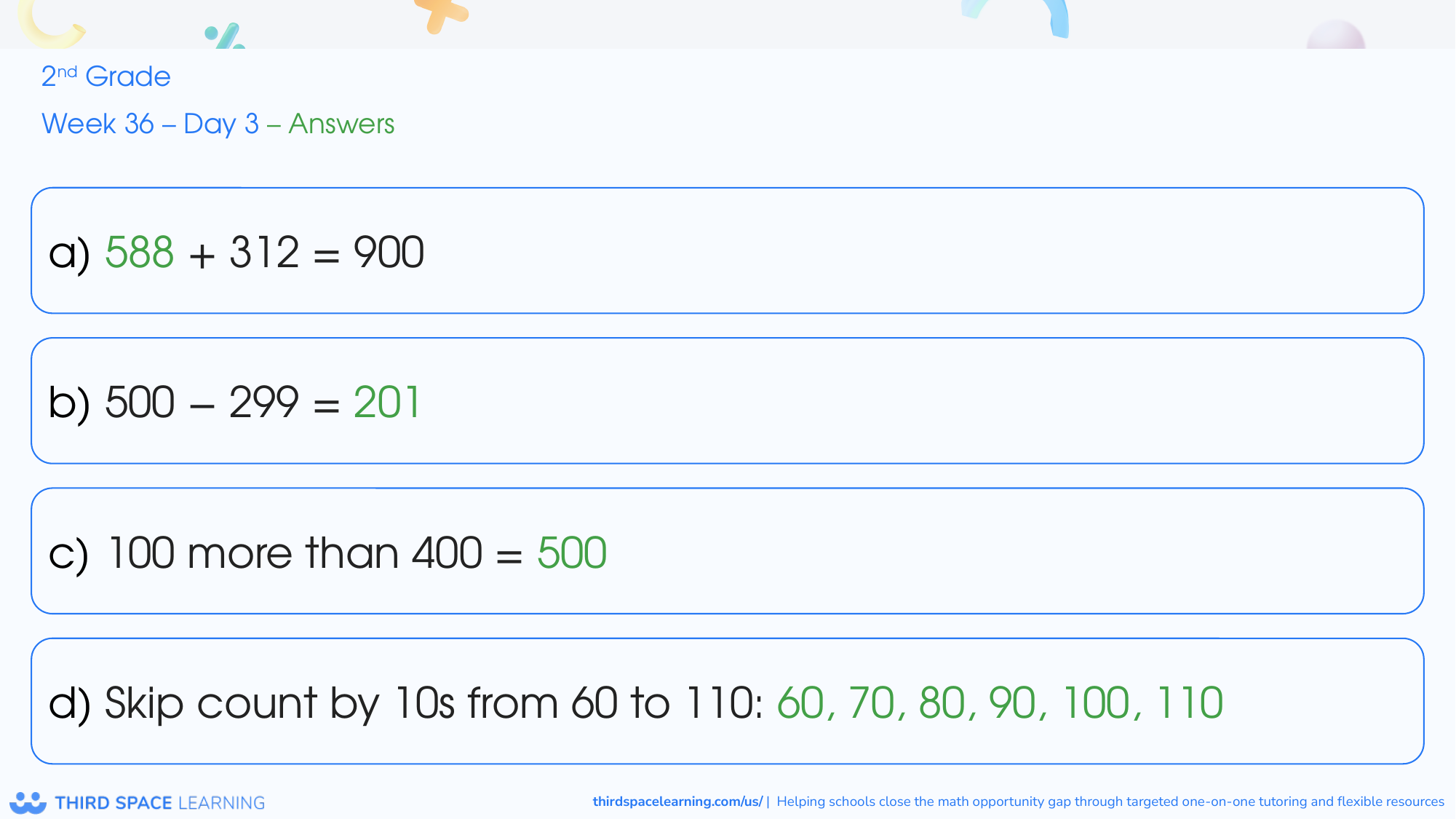

2nd Grade
Week 36 – Day 3 – Answers
588 + 312 = 900
500 − 299 = 201
100 more than 400 = 500
Skip count by 10s from 60 to 110: 60, 70, 80, 90, 100, 110